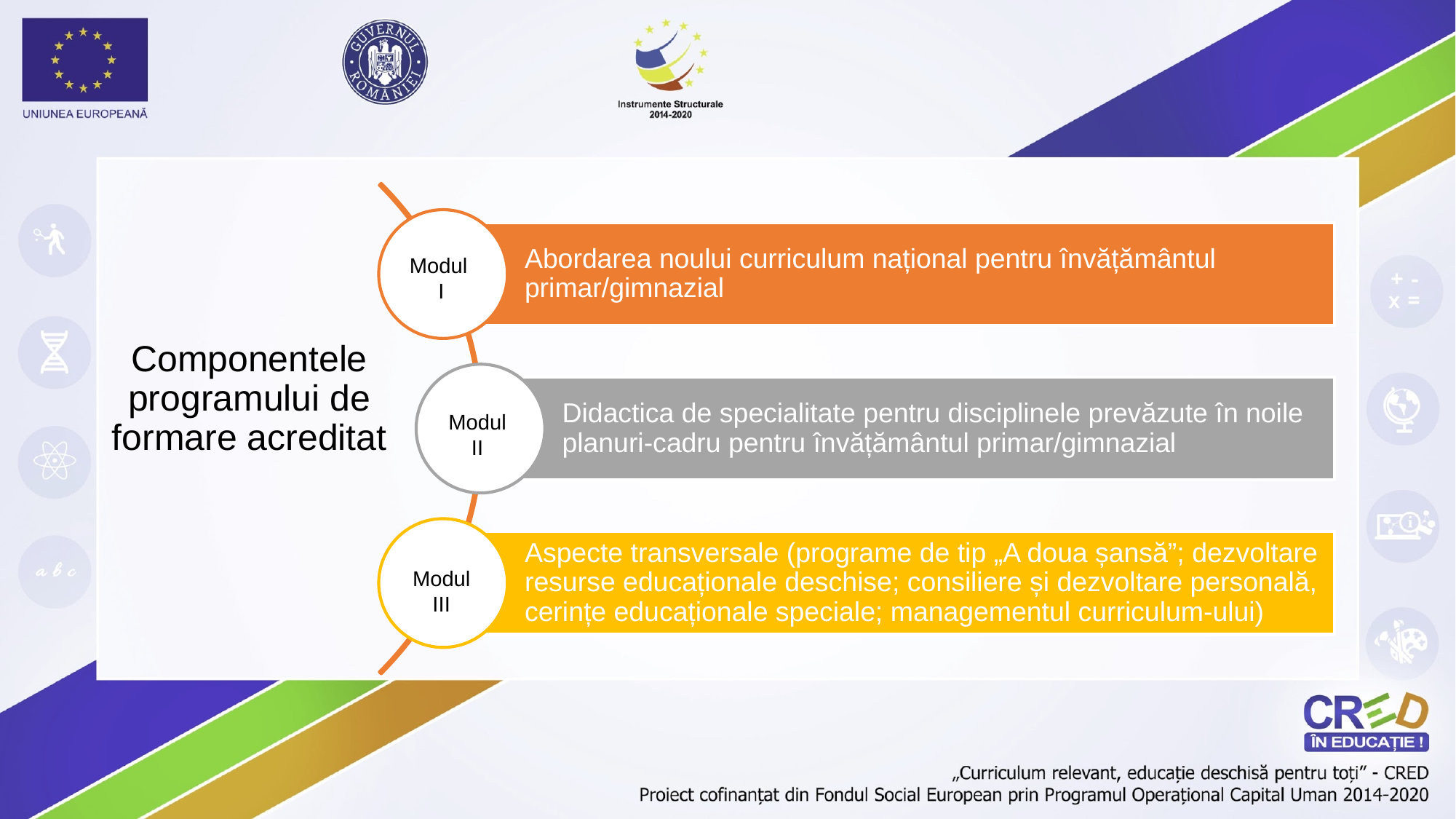

Abordarea noului curriculum național pentru învățământul primar/gimnazial
Didactica de specialitate pentru disciplinele prevăzute în noile planuri-cadru pentru învățământul primar/gimnazial
Aspecte transversale (programe de tip „A doua șansă”; dezvoltare resurse educaționale deschise; consiliere și dezvoltare personală, cerințe educaționale speciale; managementul curriculum-ului)
Modul
I
Componentele programului de formare acreditat
Modul II
Modul III